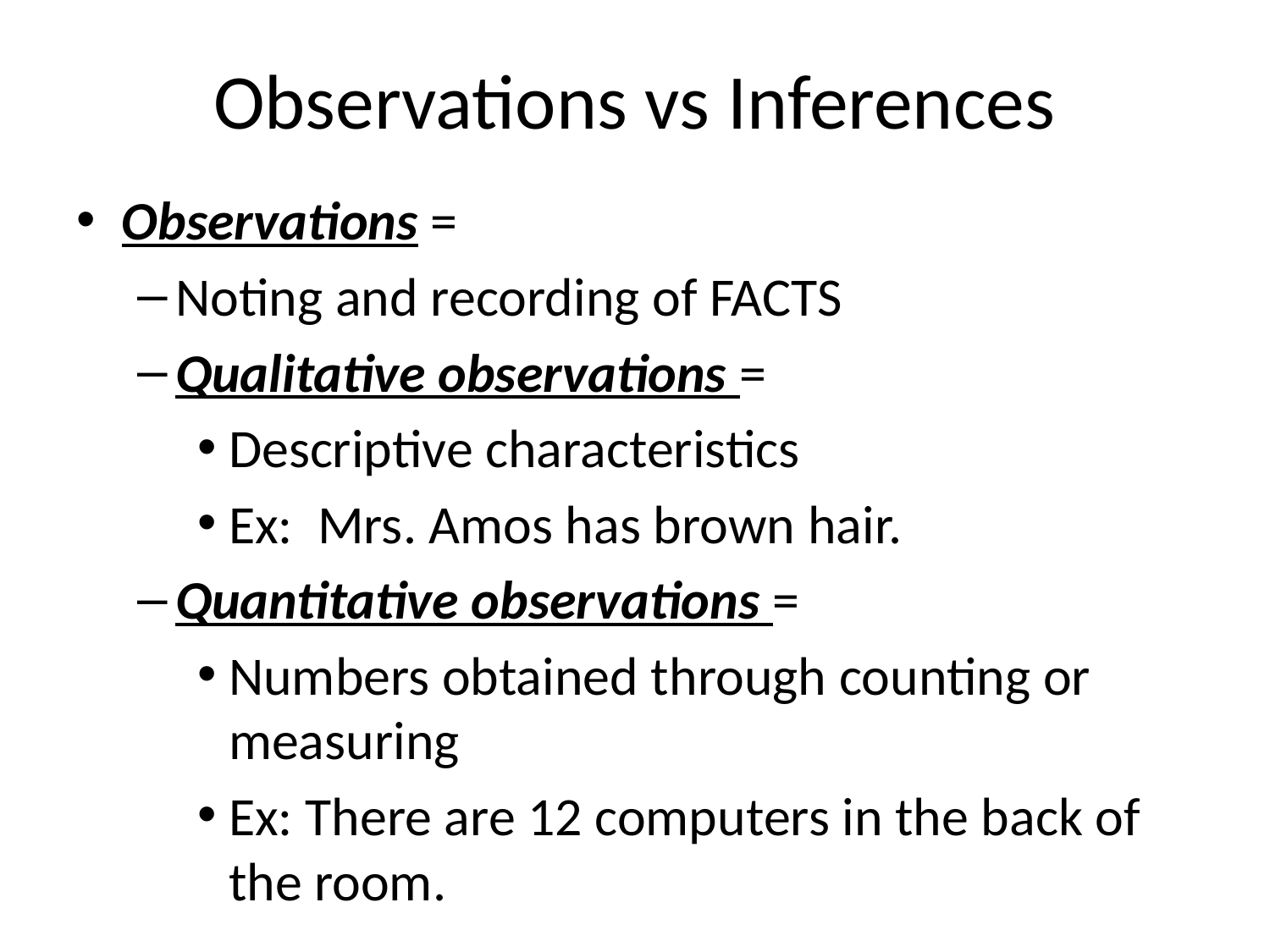

# Observations vs Inferences
Observations =
Noting and recording of FACTS
Qualitative observations =
Descriptive characteristics
Ex:  Mrs. Amos has brown hair.
Quantitative observations =
Numbers obtained through counting or measuring
Ex: There are 12 computers in the back of the room.